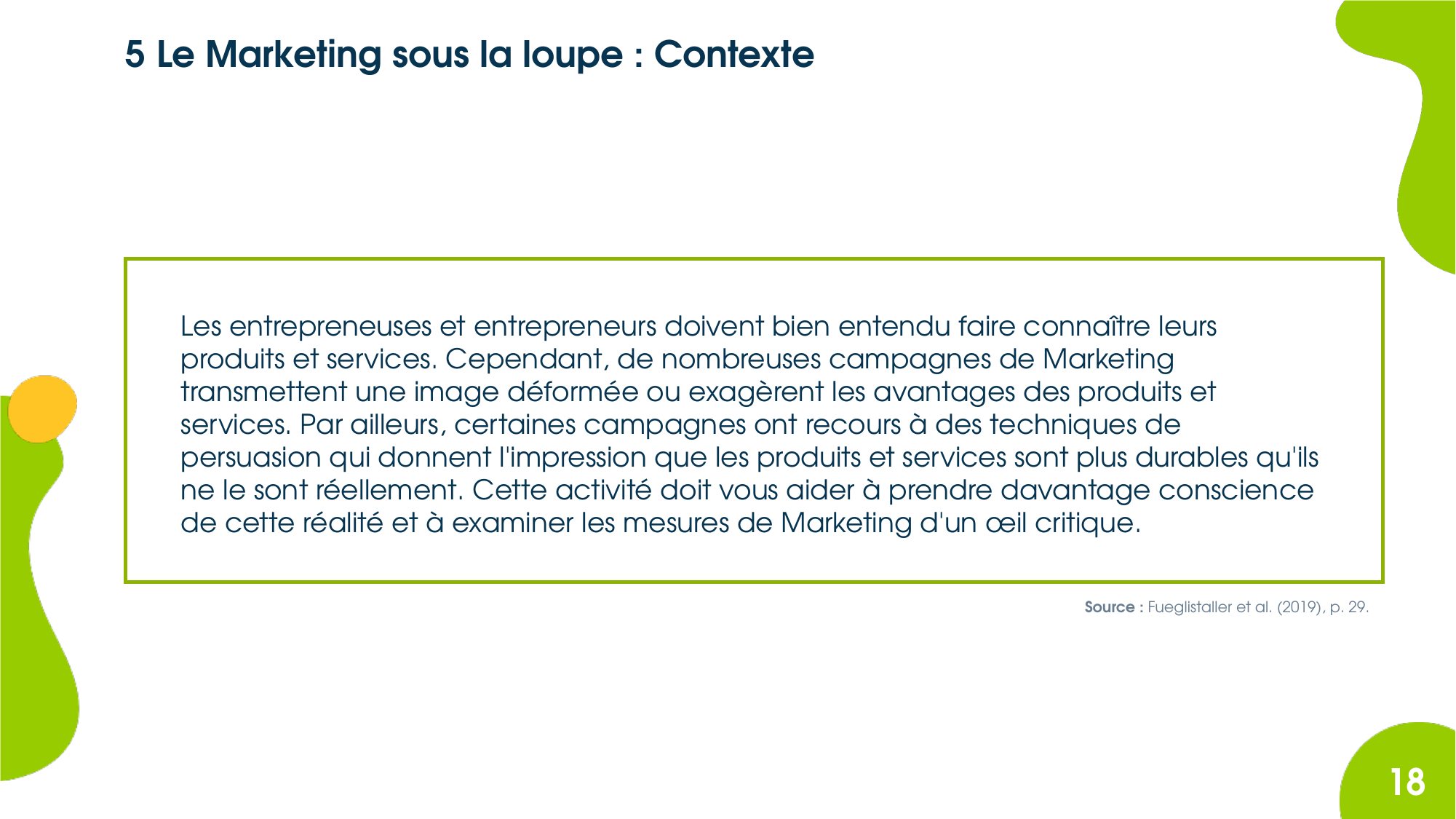

5 Le Marketing sous la loupe : Contexte

Les entrepreneuses et entrepreneurs doivent bien entendu faire connaître leurs produits et services. Cependant, de nombreuses campagnes de Marketing transmettent une image déformée ou exagèrent les avantages des produits et services. Par ailleurs, certaines campagnes ont recours à des techniques de persuasion qui donnent l'impression que les produits et services sont plus durables qu'ils ne le sont réellement. Cette activité doit vous aider à prendre davantage conscience de cette réalité et à examiner les mesures de Marketing d'un œil critique.
Source : Fueglistaller et al. (2019), p. 29.
18